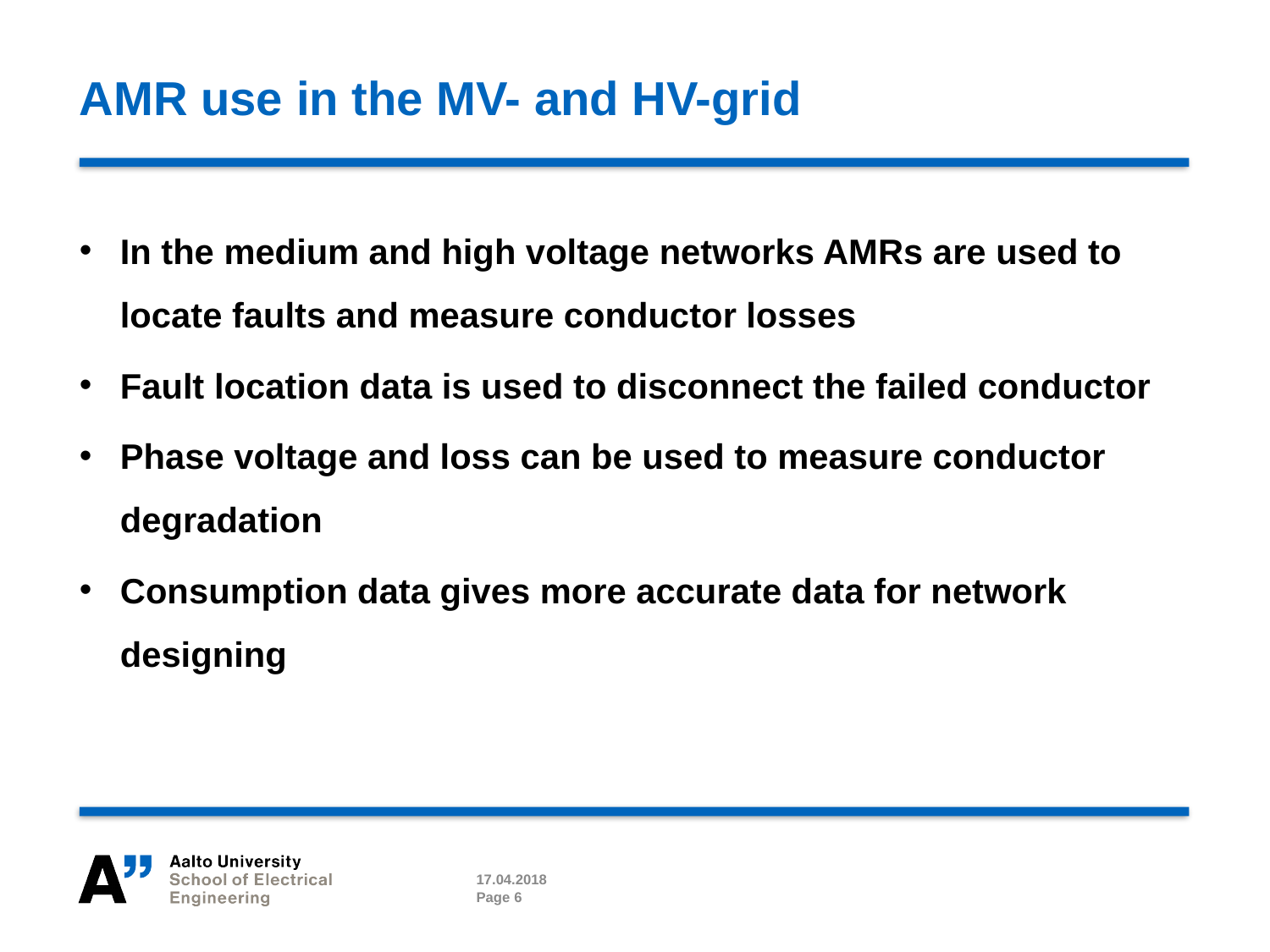

# AMR use in the MV- and HV-grid
In the medium and high voltage networks AMRs are used to locate faults and measure conductor losses
Fault location data is used to disconnect the failed conductor
Phase voltage and loss can be used to measure conductor degradation
Consumption data gives more accurate data for network designing

17.04.2018
Page 6